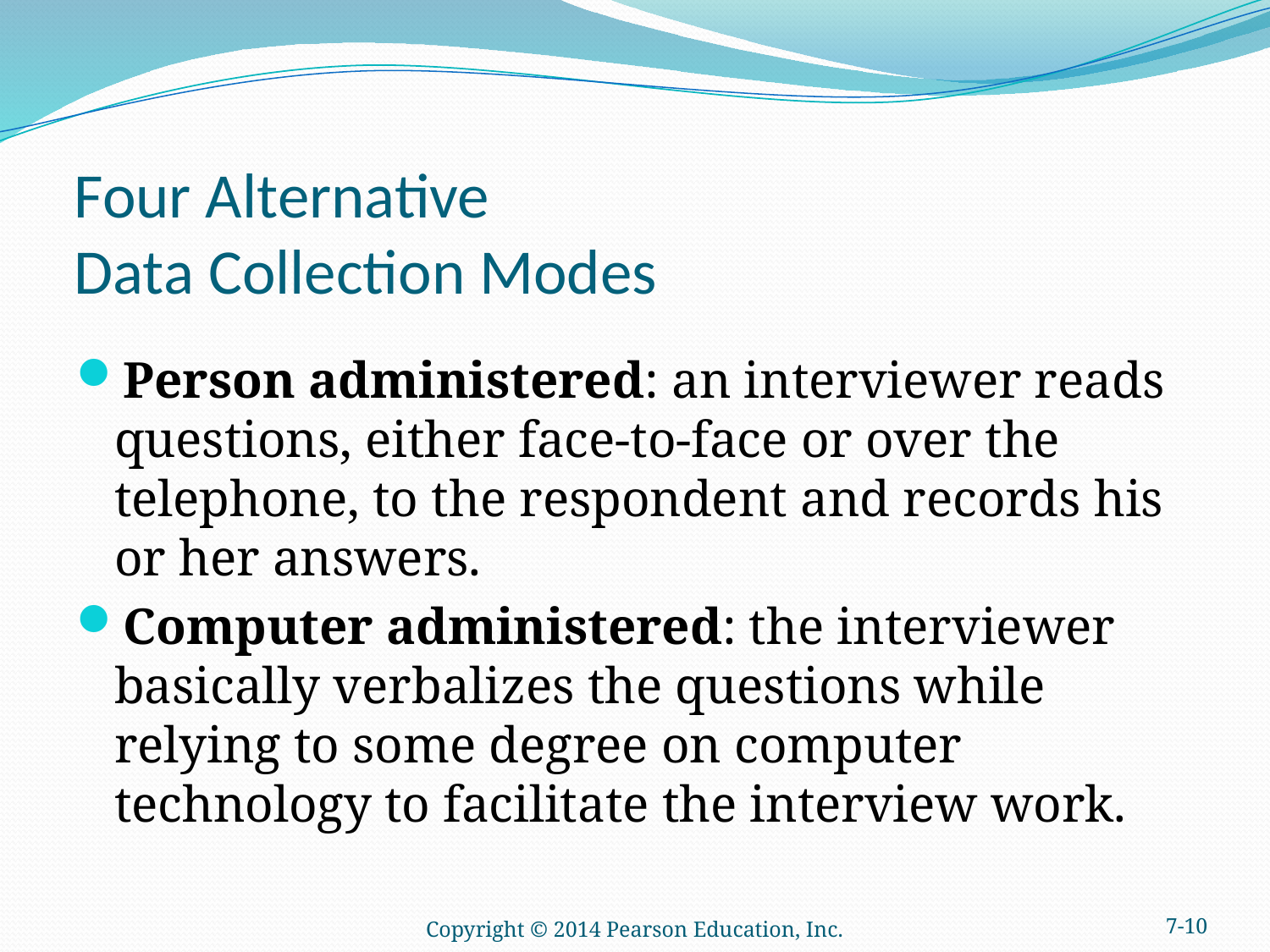

# Four Alternative Data Collection Modes
Person administered: an interviewer reads questions, either face-to-face or over the telephone, to the respondent and records his or her answers.
Computer administered: the interviewer basically verbalizes the questions while relying to some degree on computer technology to facilitate the interview work.